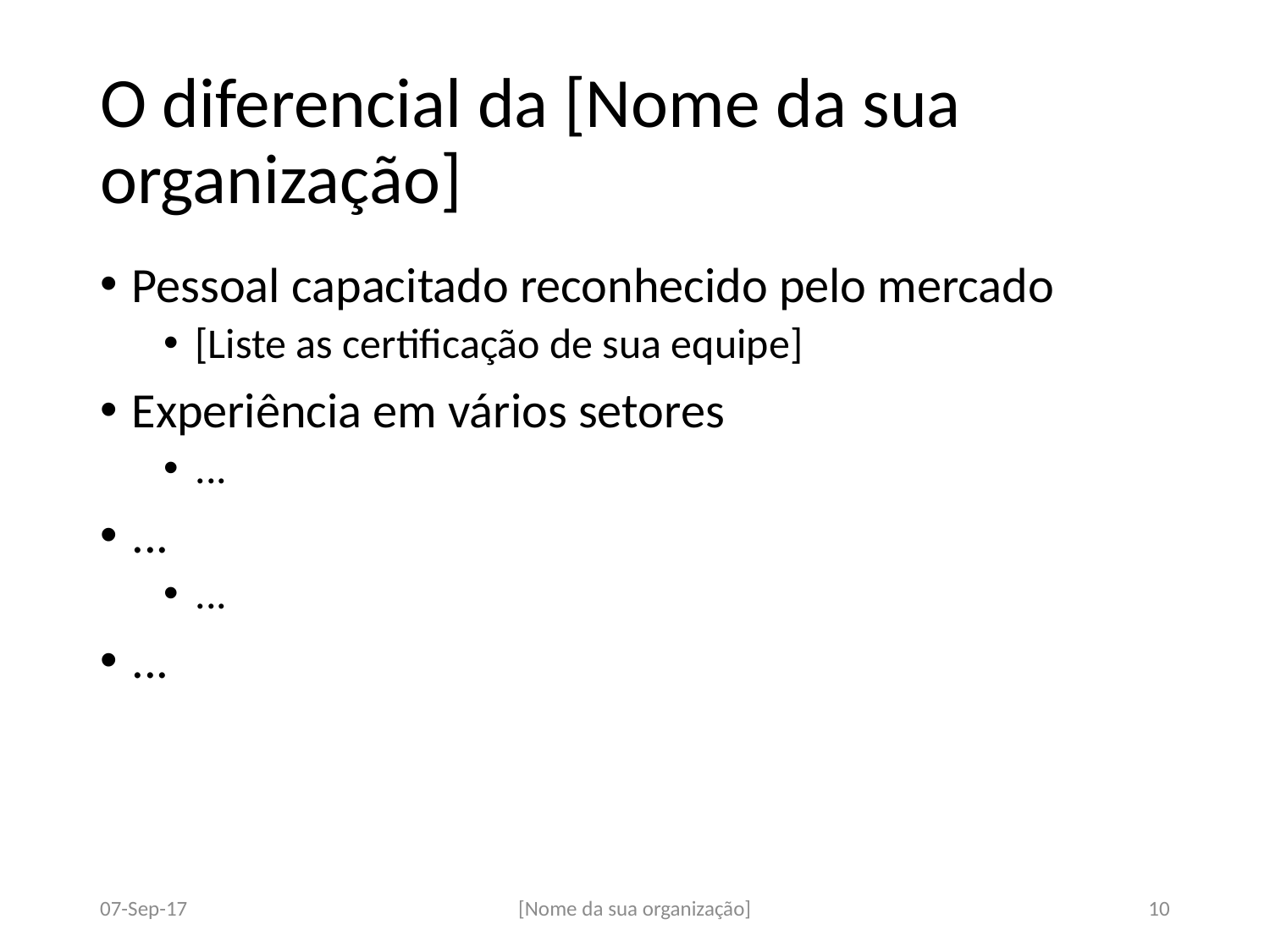

# O diferencial da [Nome da sua organização]
Pessoal capacitado reconhecido pelo mercado
[Liste as certificação de sua equipe]
Experiência em vários setores
...
...
...
...
07-Sep-17
[Nome da sua organização]
10